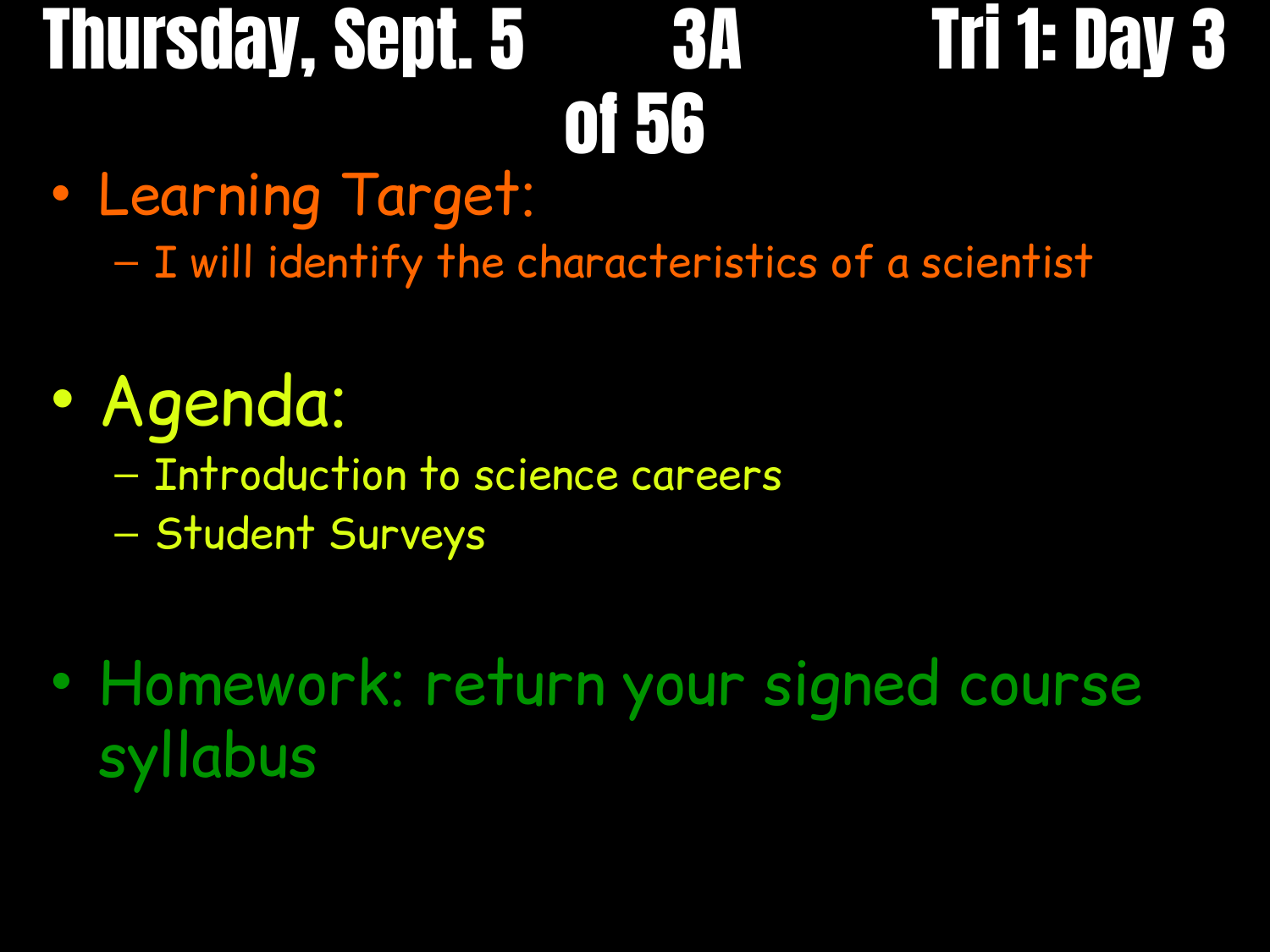

# Thursday, Sept. 5         3A    	Tri 1: Day 3 of 56
Learning Target:
I will identify the characteristics of a scientist

Agenda:
Introduction to science careers
Student Surveys

Homework: return your signed course syllabus